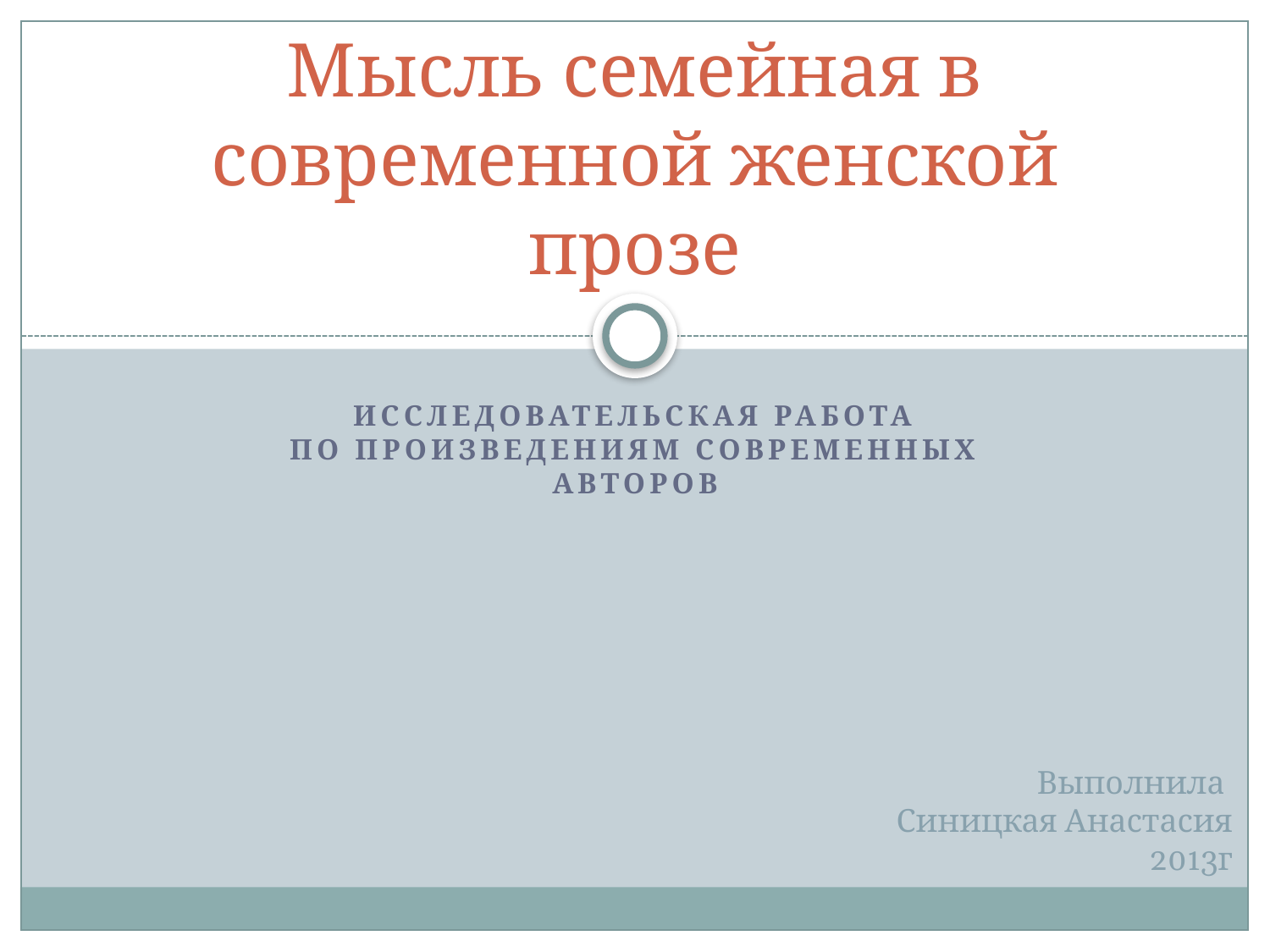

# Мысль семейная в современной женской прозе
Исследовательская работа
по произведениям современных авторов
Выполнила
Синицкая Анастасия
2013г